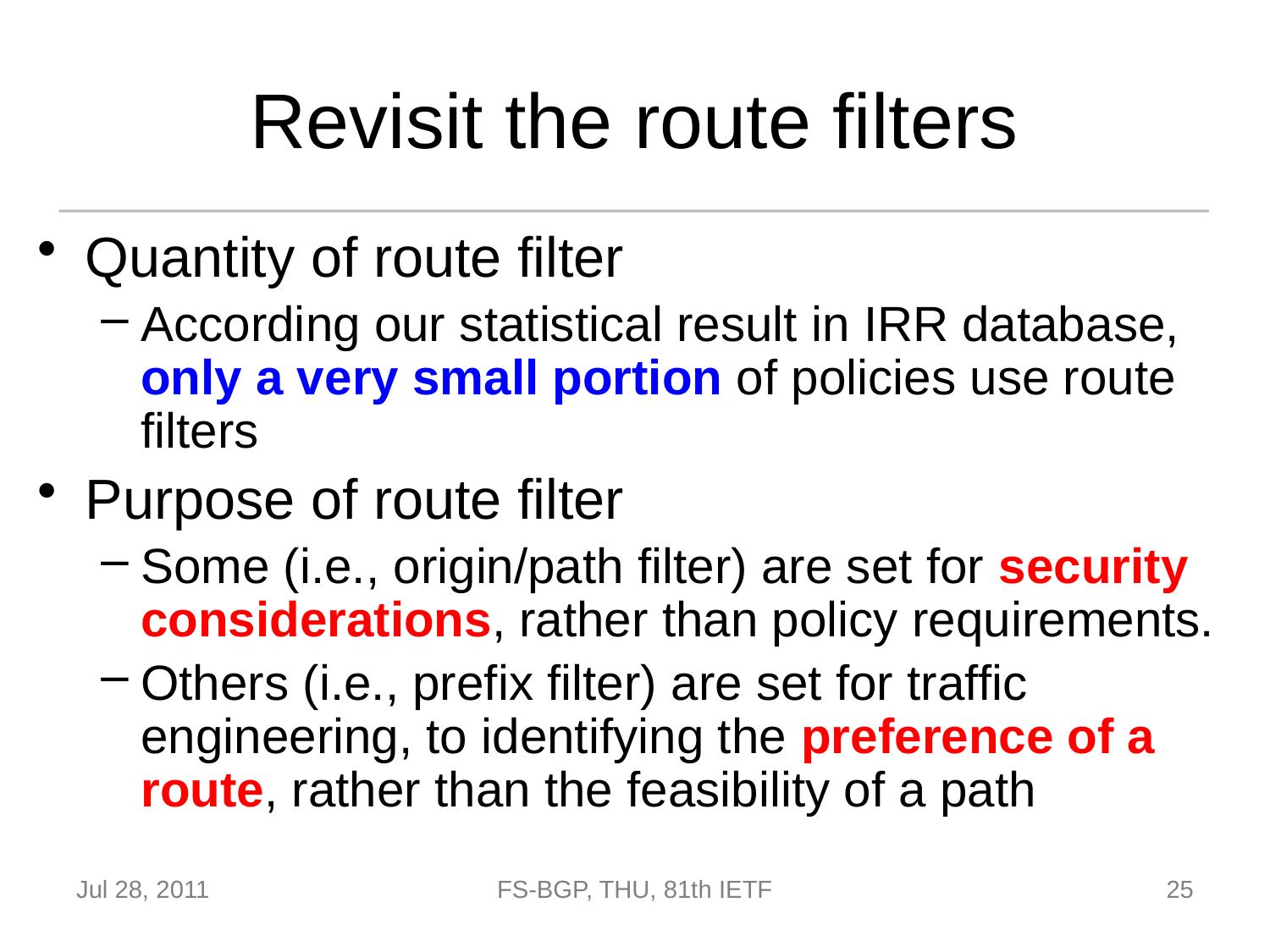

# Revisit the route filters
Quantity of route filter
According our statistical result in IRR database, only a very small portion of policies use route filters
Purpose of route filter
Some (i.e., origin/path filter) are set for security considerations, rather than policy requirements.
Others (i.e., prefix filter) are set for traffic engineering, to identifying the preference of a route, rather than the feasibility of a path

Jul 28, 2011
FS-BGP, THU, 81th IETF
25